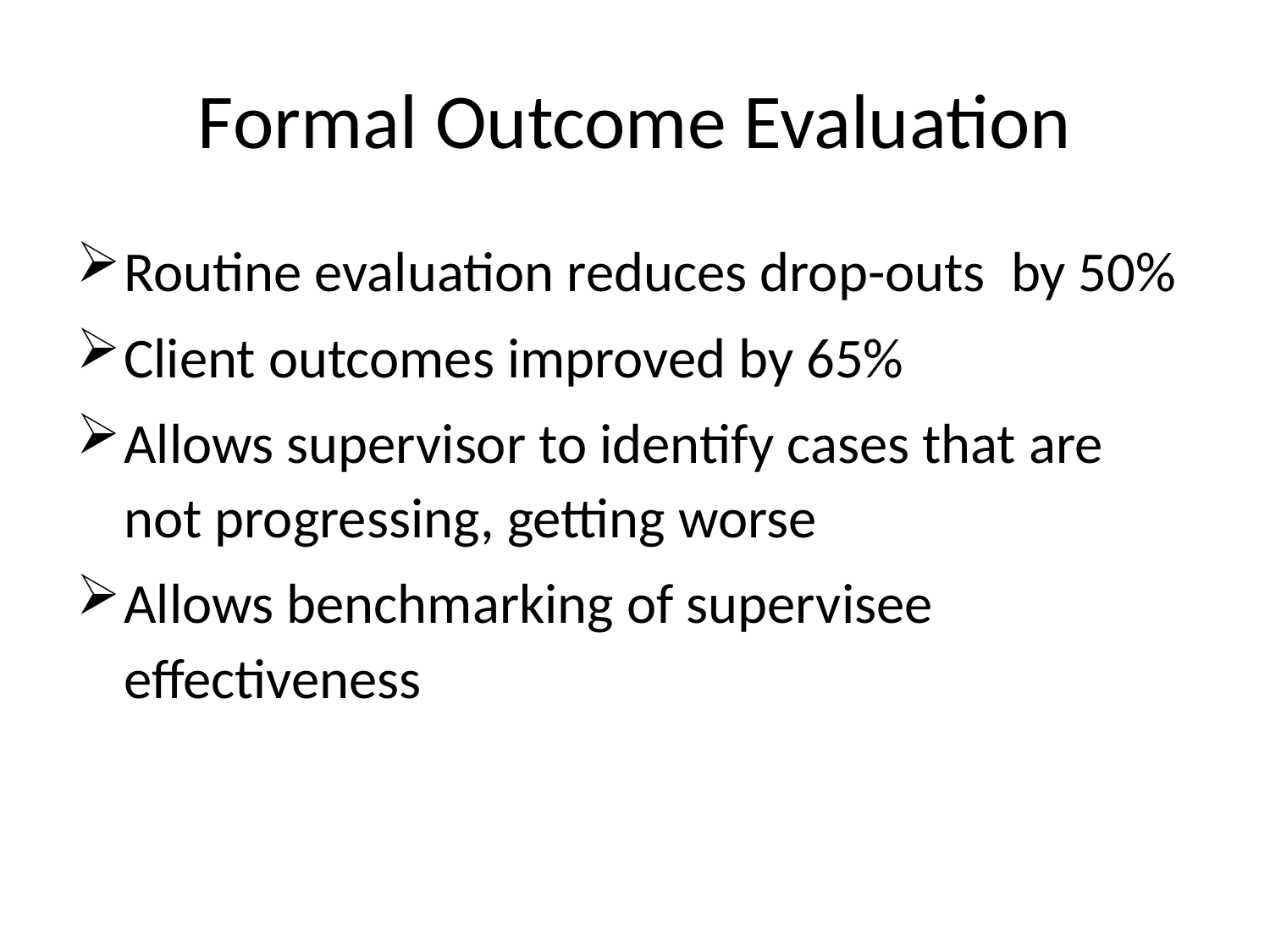

# Formal Outcome Evaluation
Routine evaluation reduces drop-outs  by 50%
Client outcomes improved by 65%
Allows supervisor to identify cases that are not progressing, getting worse
Allows benchmarking of supervisee effectiveness